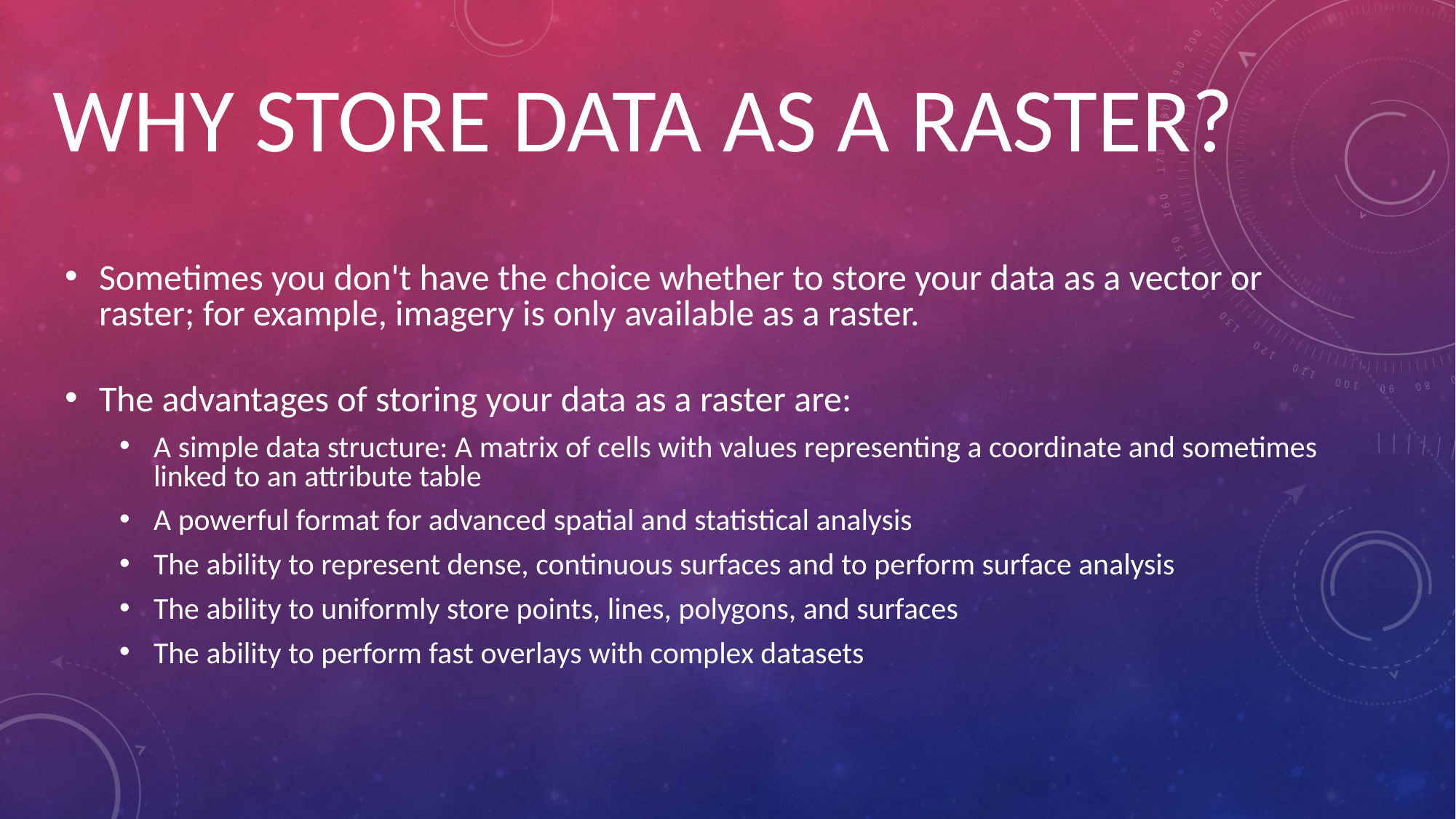

# Why store data as a raster?
Sometimes you don't have the choice whether to store your data as a vector or raster; for example, imagery is only available as a raster.
The advantages of storing your data as a raster are:
A simple data structure: A matrix of cells with values representing a coordinate and sometimes linked to an attribute table
A powerful format for advanced spatial and statistical analysis
The ability to represent dense, continuous surfaces and to perform surface analysis
The ability to uniformly store points, lines, polygons, and surfaces
The ability to perform fast overlays with complex datasets